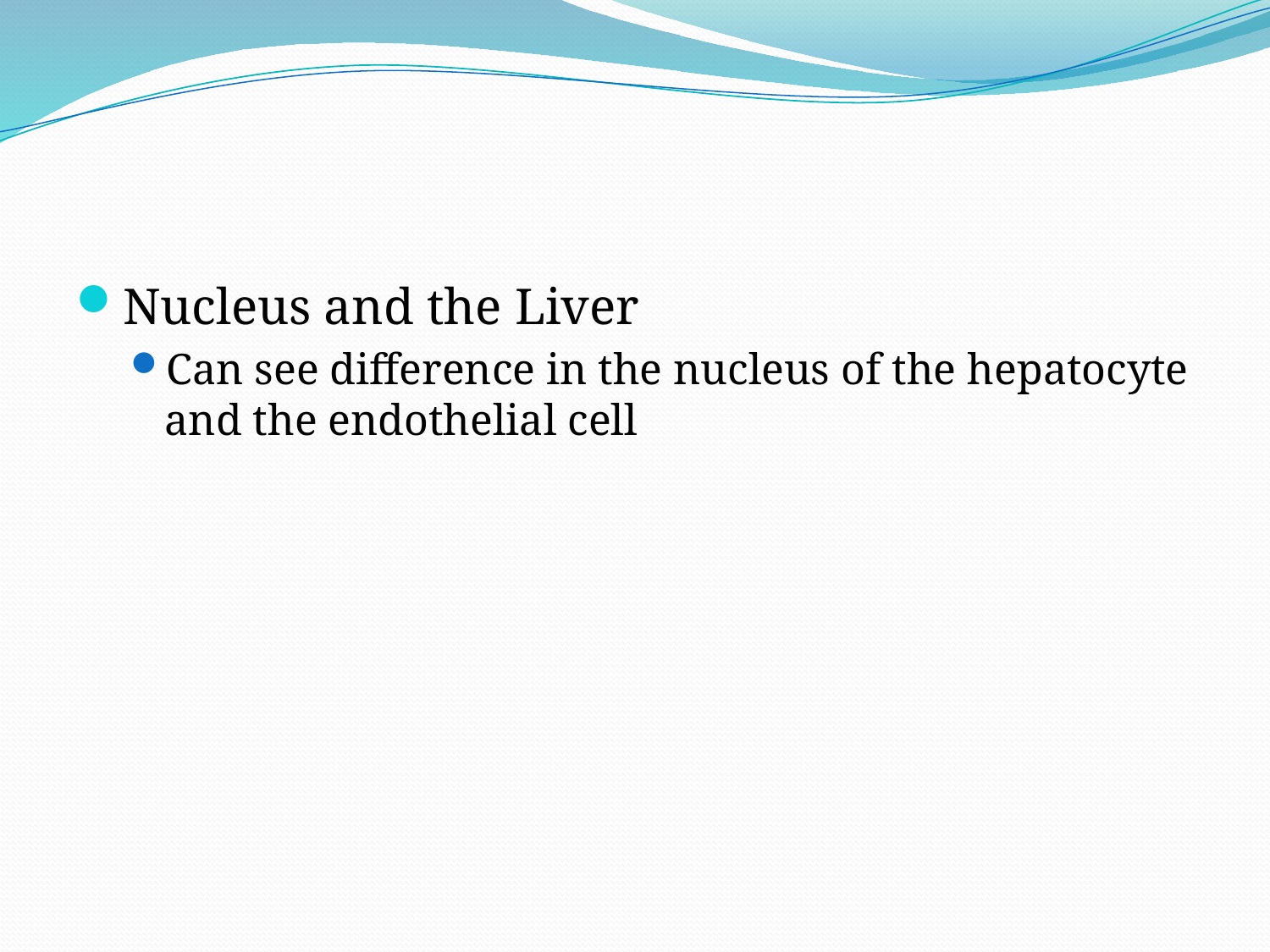

#
Nucleus and the Liver
Can see difference in the nucleus of the hepatocyte and the endothelial cell